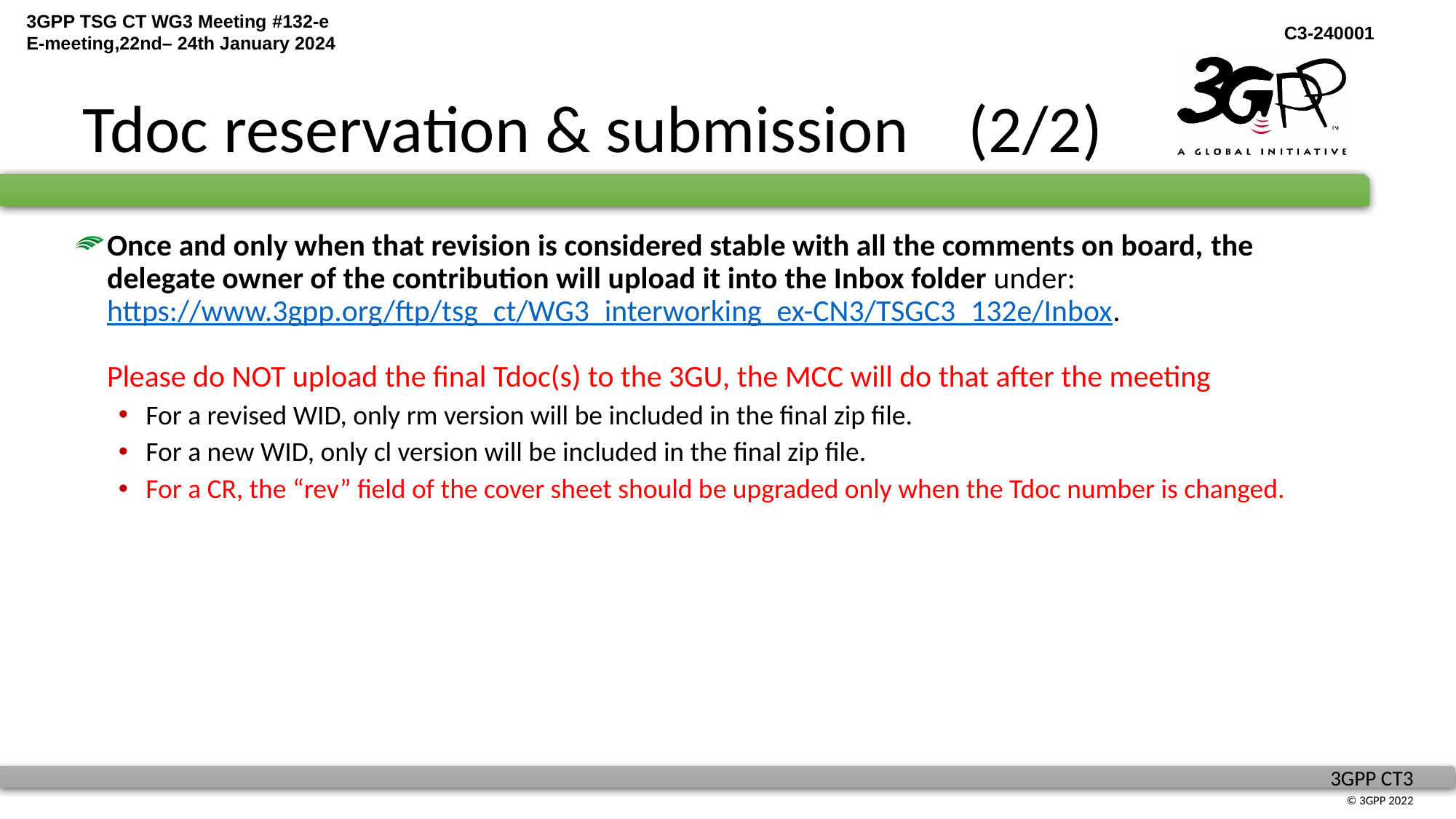

# Tdoc reservation & submission    (2/2)
Once and only when that revision is considered stable with all the comments on board, the delegate owner of the contribution will upload it into the Inbox folder under: https://www.3gpp.org/ftp/tsg_ct/WG3_interworking_ex-CN3/TSGC3_132e/Inbox.
Please do NOT upload the final Tdoc(s) to the 3GU, the MCC will do that after the meeting
For a revised WID, only rm version will be included in the final zip file.
For a new WID, only cl version will be included in the final zip file.
For a CR, the “rev” field of the cover sheet should be upgraded only when the Tdoc number is changed.